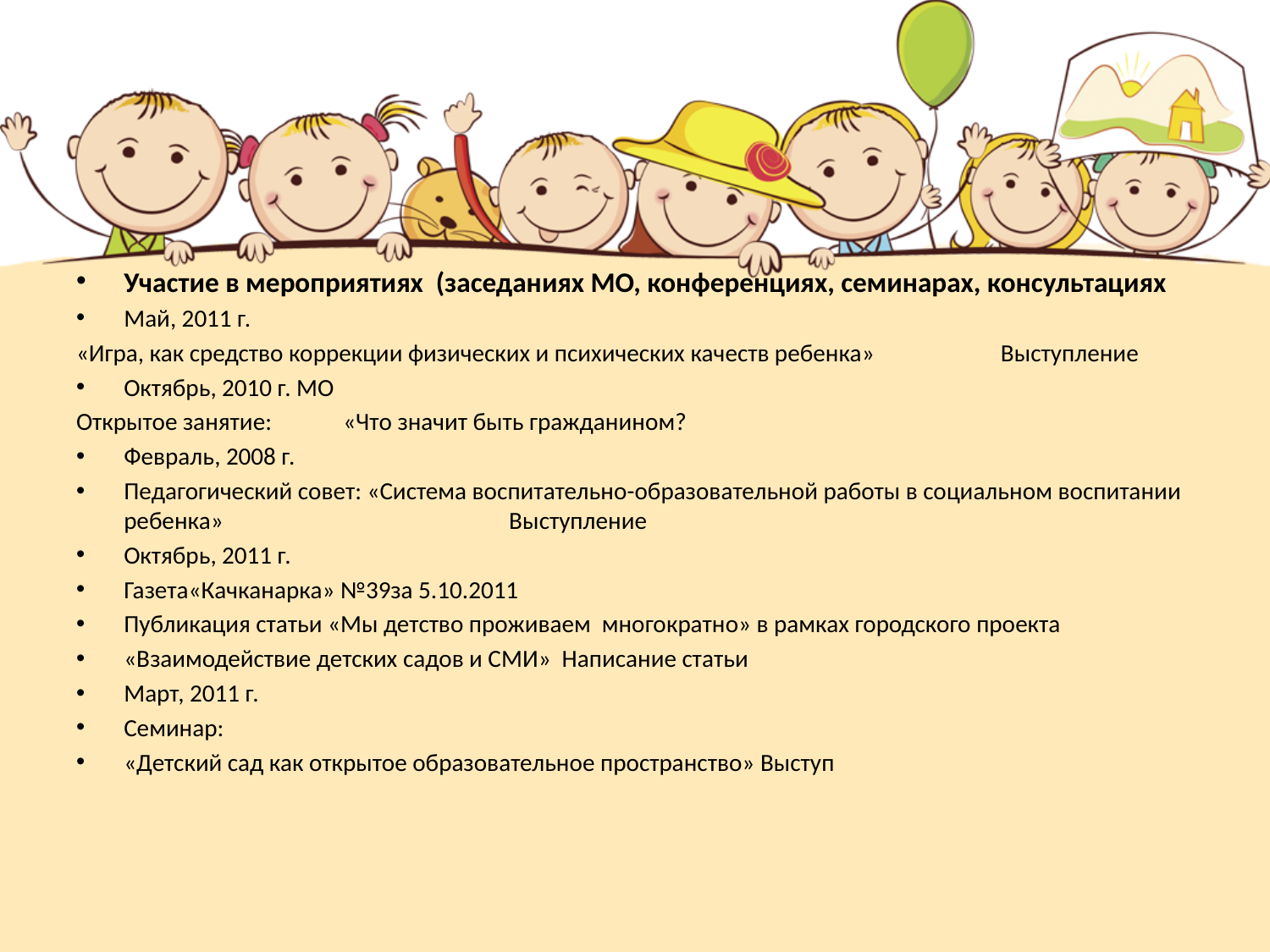

#

Участие в мероприятиях  (заседаниях МО, конференциях, семинарах, консультациях
Май, 2011 г.
«Игра, как средство коррекции физических и психических качеств ребенка»                       Выступление
Октябрь, 2010 г. МО
Открытое занятие:             «Что значит быть гражданином?
Февраль, 2008 г.
Педагогический совет: «Система воспитательно-образовательной работы в социальном воспитании ребенка»                                                    Выступление
Октябрь, 2011 г.
Газета«Качканарка» №39за 5.10.2011
Публикация статьи «Мы детство проживаем  многократно» в рамках городского проекта
«Взаимодействие детских садов и СМИ»  Написание статьи
Март, 2011 г.
Семинар:
«Детский сад как открытое образовательное пространство» Выступ